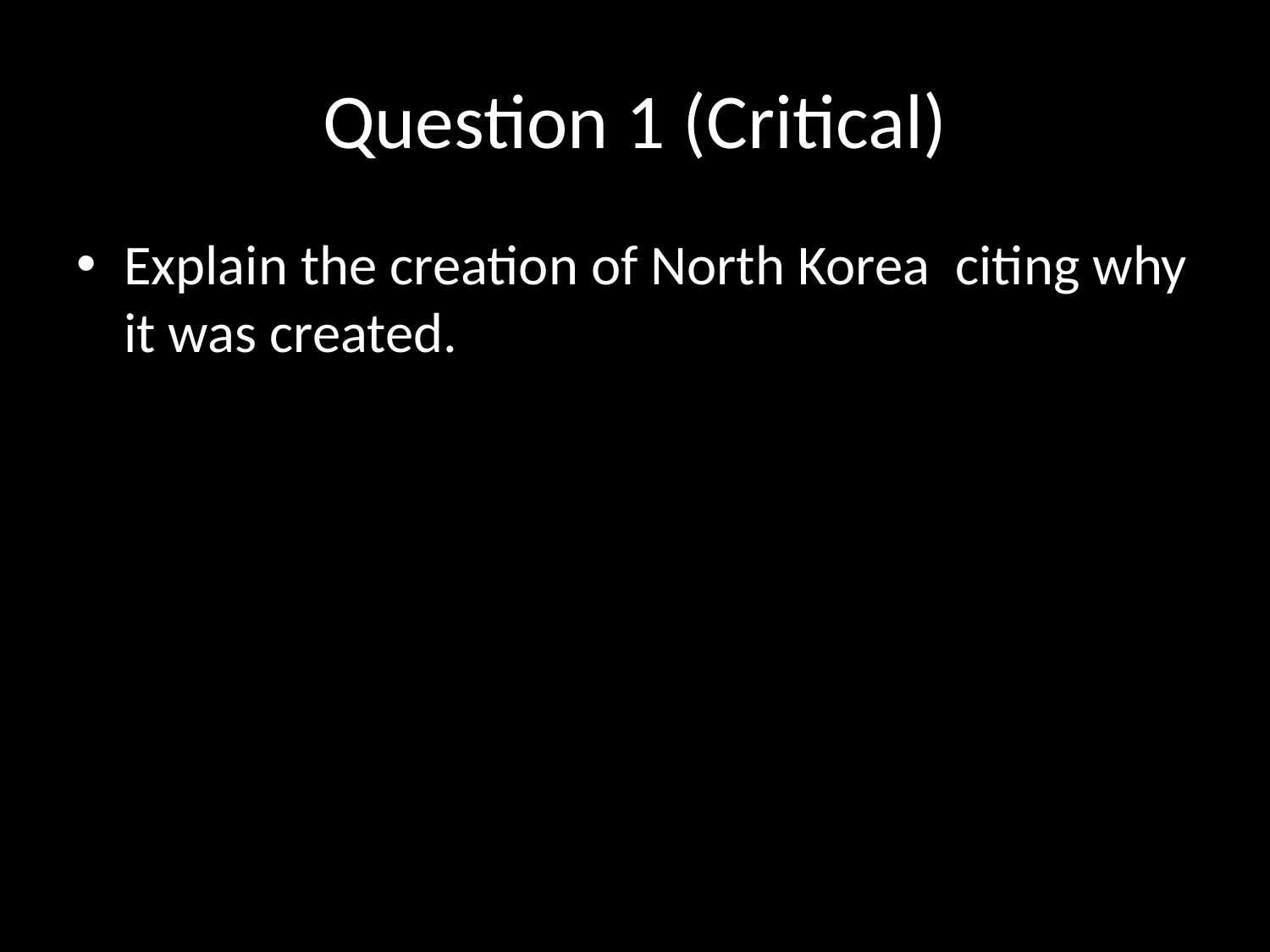

# Question 1 (Critical)
Explain the creation of North Korea  citing why it was created.